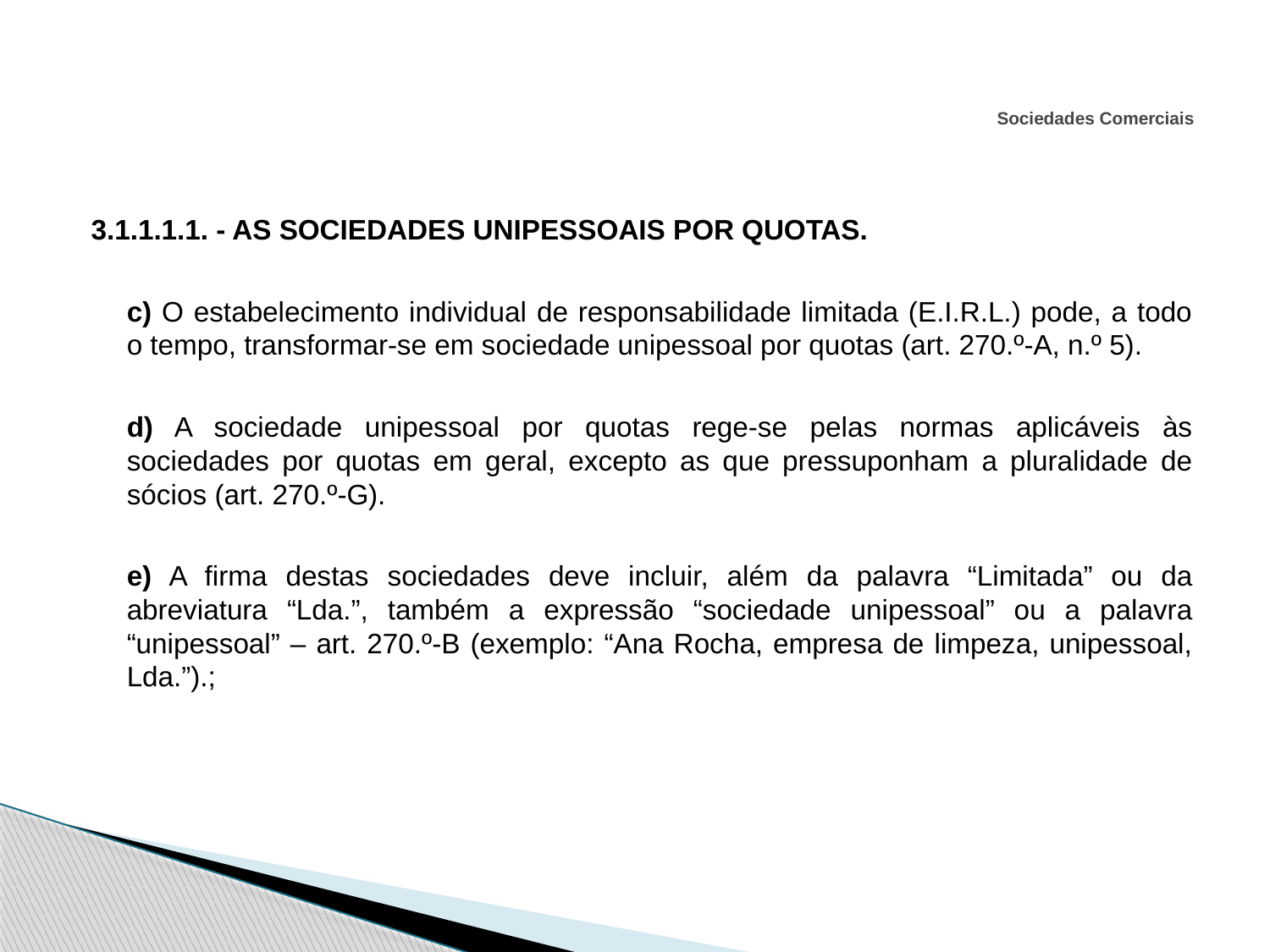

# Sociedades Comerciais
3.1.1.1.1. - AS SOCIEDADES UNIPESSOAIS POR QUOTAS.

	c) O estabelecimento individual de responsabilidade limitada (E.I.R.L.) pode, a todo o tempo, transformar-se em sociedade unipessoal por quotas (art. 270.º-A, n.º 5).

	d) A sociedade unipessoal por quotas rege-se pelas normas aplicáveis às sociedades por quotas em geral, excepto as que pressuponham a pluralidade de sócios (art. 270.º-G).

	e) A firma destas sociedades deve incluir, além da palavra “Limitada” ou da abreviatura “Lda.”, também a expressão “sociedade unipessoal” ou a palavra “unipessoal” – art. 270.º-B (exemplo: “Ana Rocha, empresa de limpeza, unipessoal, Lda.”).;